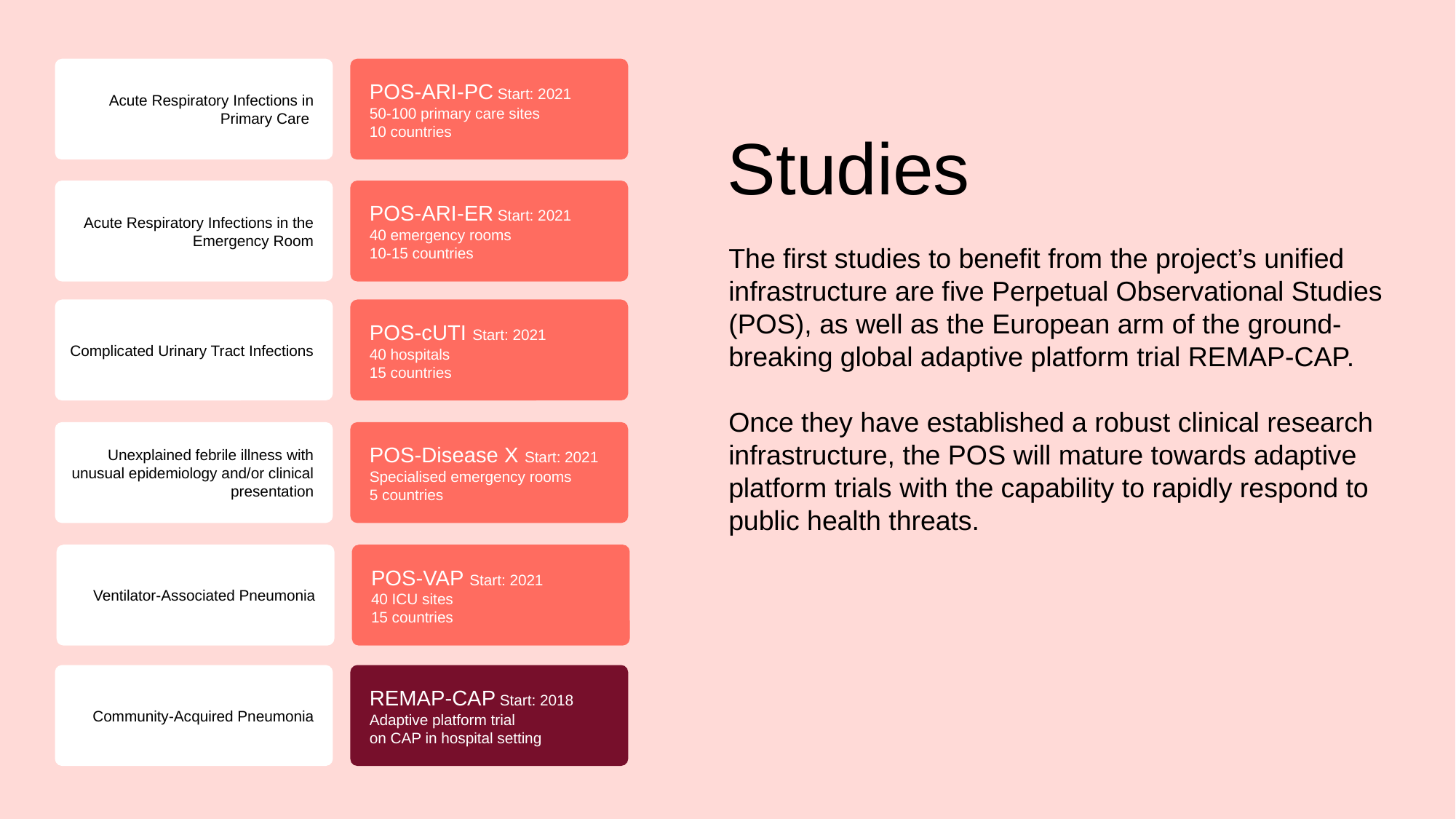

Acute Respiratory Infections in Primary Care
POS-ARI-PC Start: 2021
50-100 primary care sites
10 countries
# Studies
Acute Respiratory Infections in the Emergency Room
POS-ARI-ER Start: 2021
40 emergency rooms
10-15 countries
The first studies to benefit from the project’s unified infrastructure are five Perpetual Observational Studies (POS), as well as the European arm of the ground-breaking global adaptive platform trial REMAP-CAP.

Once they have established a robust clinical research infrastructure, the POS will mature towards adaptive platform trials with the capability to rapidly respond to public health threats.
Complicated Urinary Tract Infections
POS-cUTI Start: 2021
40 hospitals
15 countries
Unexplained febrile illness with unusual epidemiology and/or clinical presentation
POS-Disease X Start: 2021
Specialised emergency rooms
5 countries
Ventilator-Associated Pneumonia
POS-VAP Start: 2021
40 ICU sites
15 countries
Community-Acquired Pneumonia
REMAP-CAP Start: 2018
Adaptive platform trial
on CAP in hospital setting